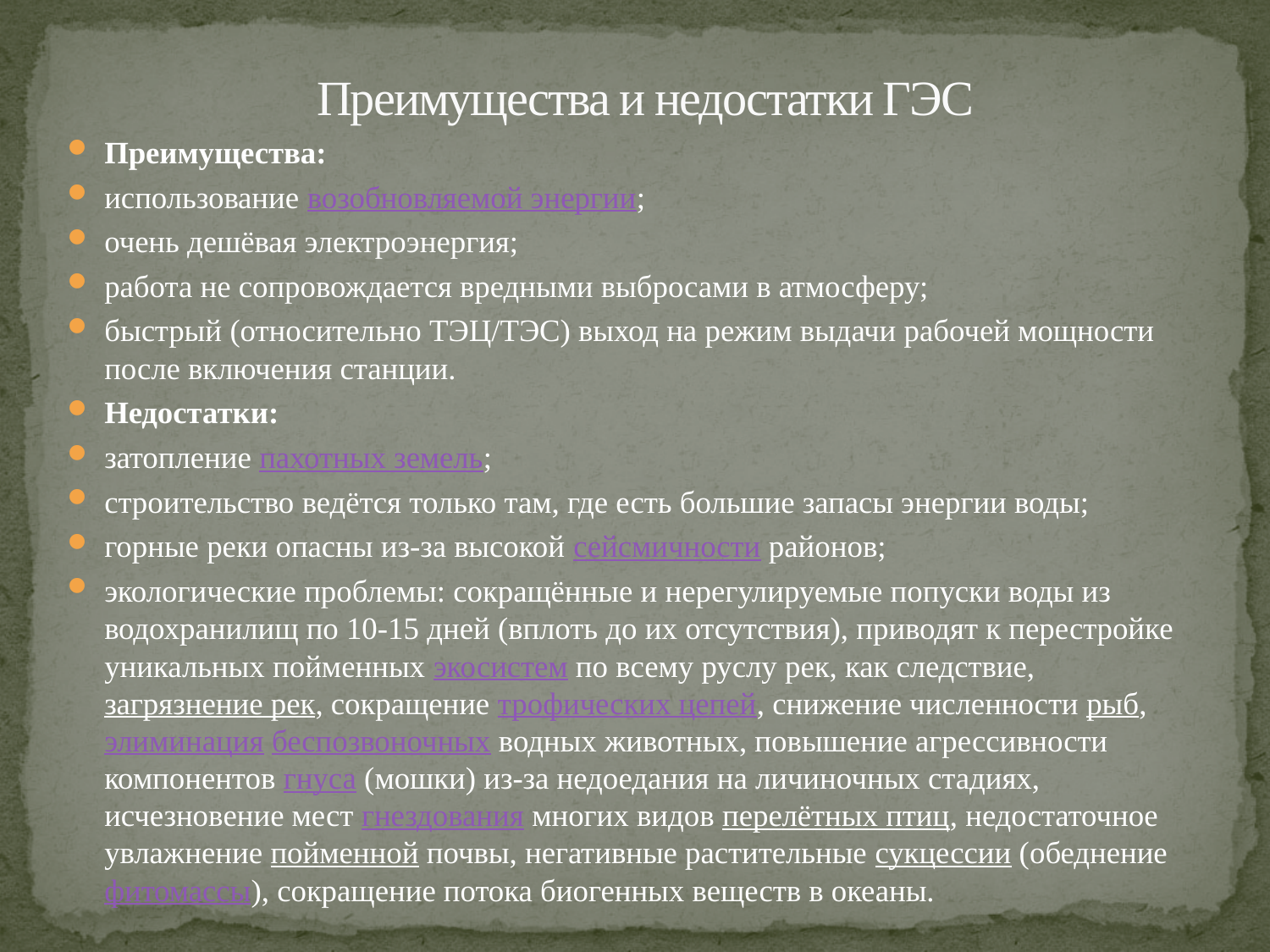

# Преимущества и недостатки ГЭС
Преимущества:
использование возобновляемой энергии;
очень дешёвая электроэнергия;
работа не сопровождается вредными выбросами в атмосферу;
быстрый (относительно ТЭЦ/ТЭС) выход на режим выдачи рабочей мощности после включения станции.
Недостатки:
затопление пахотных земель;
строительство ведётся только там, где есть большие запасы энергии воды;
горные реки опасны из-за высокой сейсмичности районов;
экологические проблемы: сокращённые и нерегулируемые попуски воды из водохранилищ по 10-15 дней (вплоть до их отсутствия), приводят к перестройке уникальных пойменных экосистем по всему руслу рек, как следствие, загрязнение рек, сокращение трофических цепей, снижение численности рыб, элиминация беспозвоночных водных животных, повышение агрессивности компонентов гнуса (мошки) из-за недоедания на личиночных стадиях, исчезновение мест гнездования многих видов перелётных птиц, недостаточное увлажнение пойменной почвы, негативные растительные сукцессии (обеднение фитомассы), сокращение потока биогенных веществ в океаны.